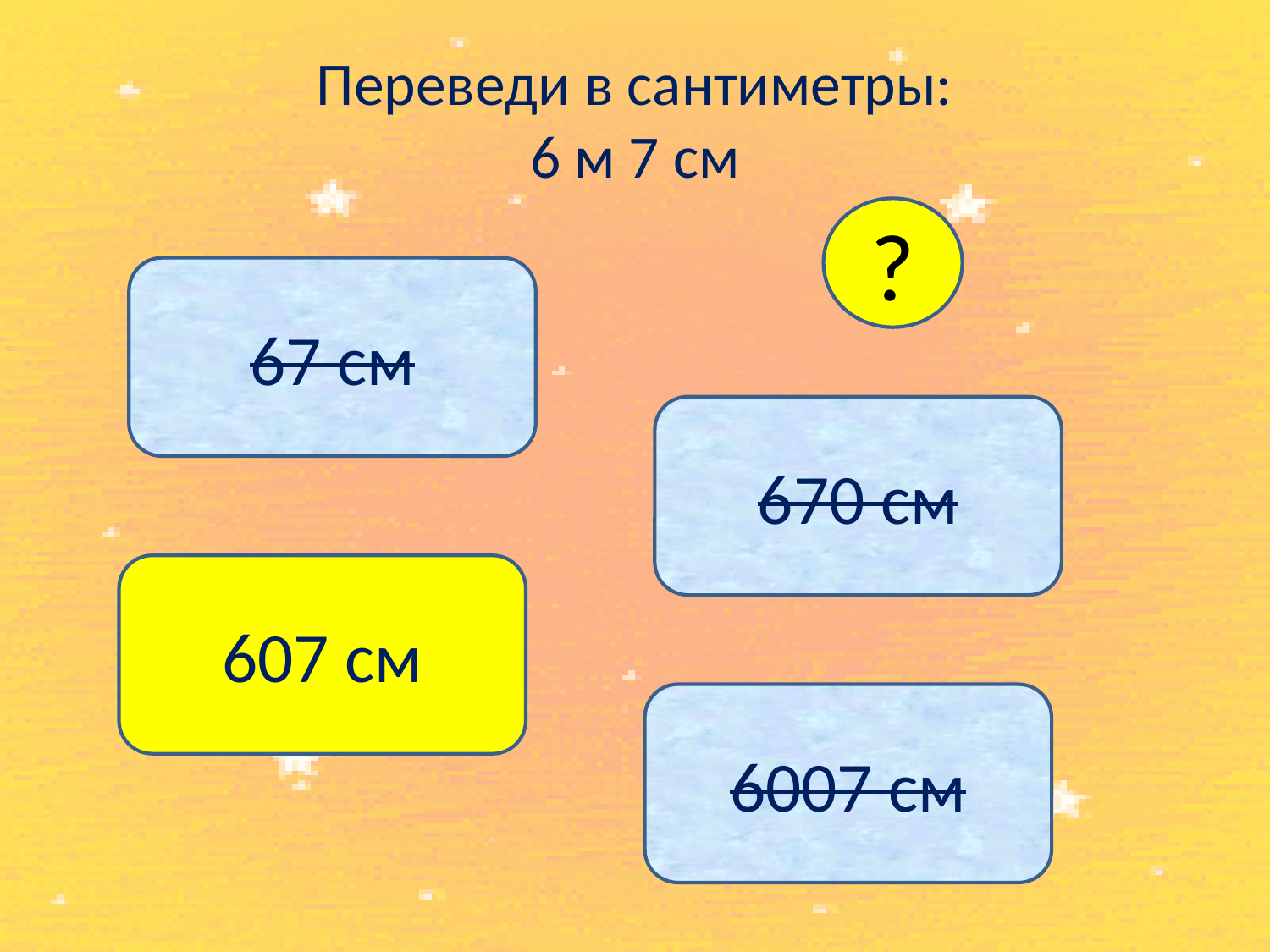

# Переведи в сантиметры: 6 м 7 см
?
67 см
670 см
607 см
6007 см